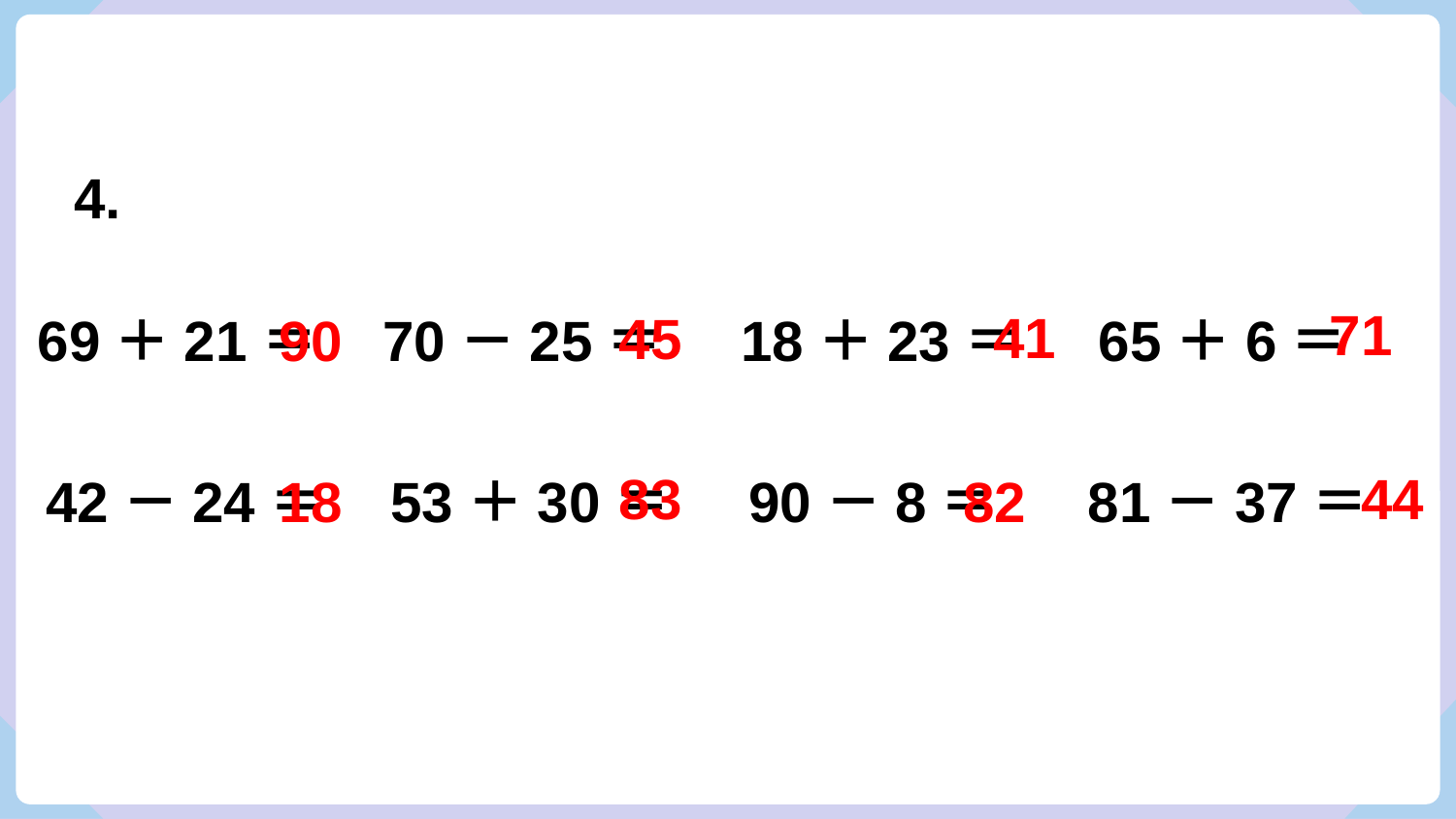

4.
71
41
45
69＋21＝    70－25＝     18＋23＝     65＋6＝
90
83
44
42－24＝    53＋30＝     90－8＝      81－37＝
18
82